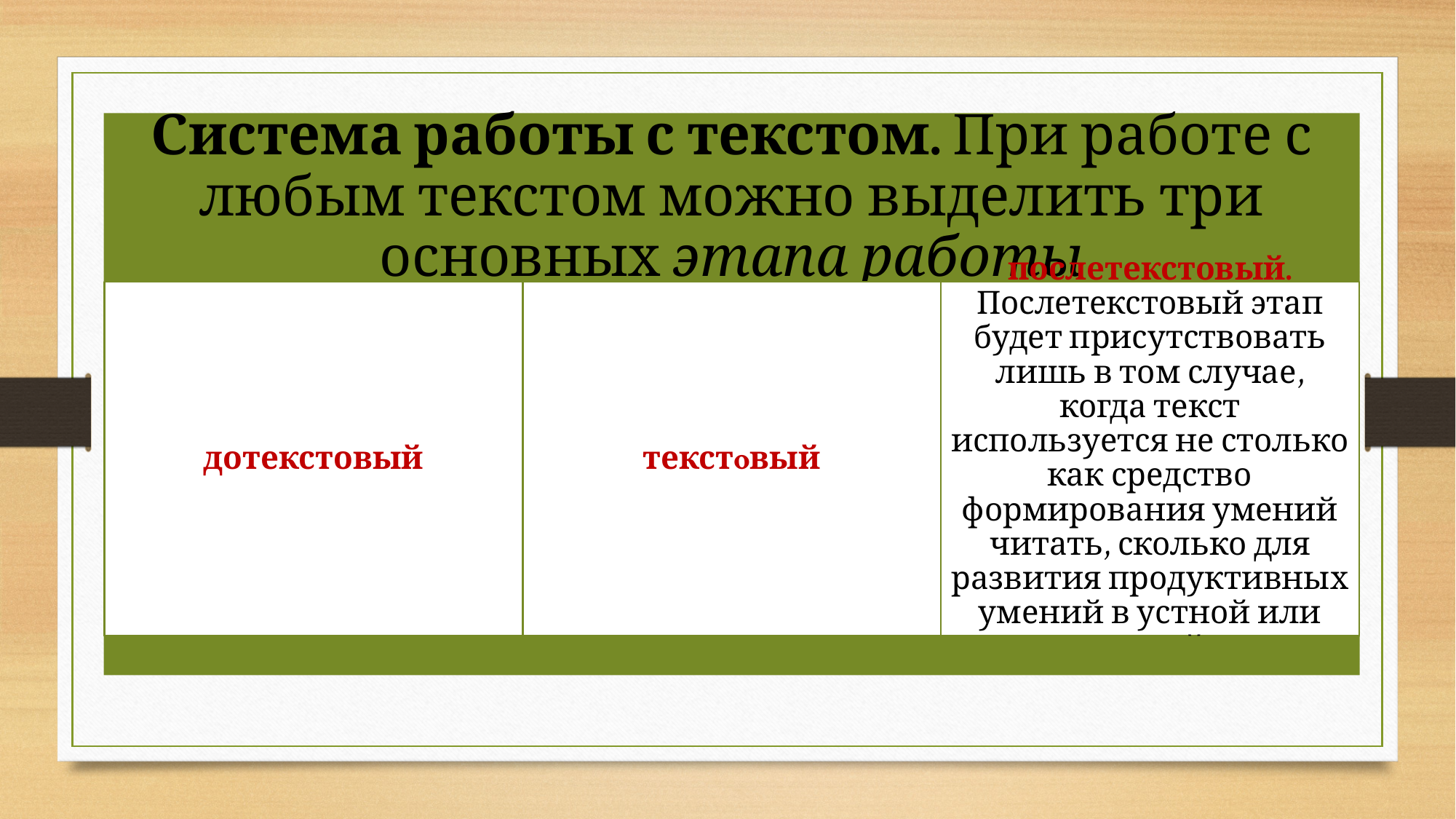

Система работы с текстом. При работе с любым текстом можно выделить три основных этапа работы
дотекстовый
текстoвый
послетекстовый. Послетекстовый этап будет присутствовать лишь в том случае, когда текст используется не столько как средство формирования умений читать, сколько для развития продуктивных умений в устной или письменной речи.